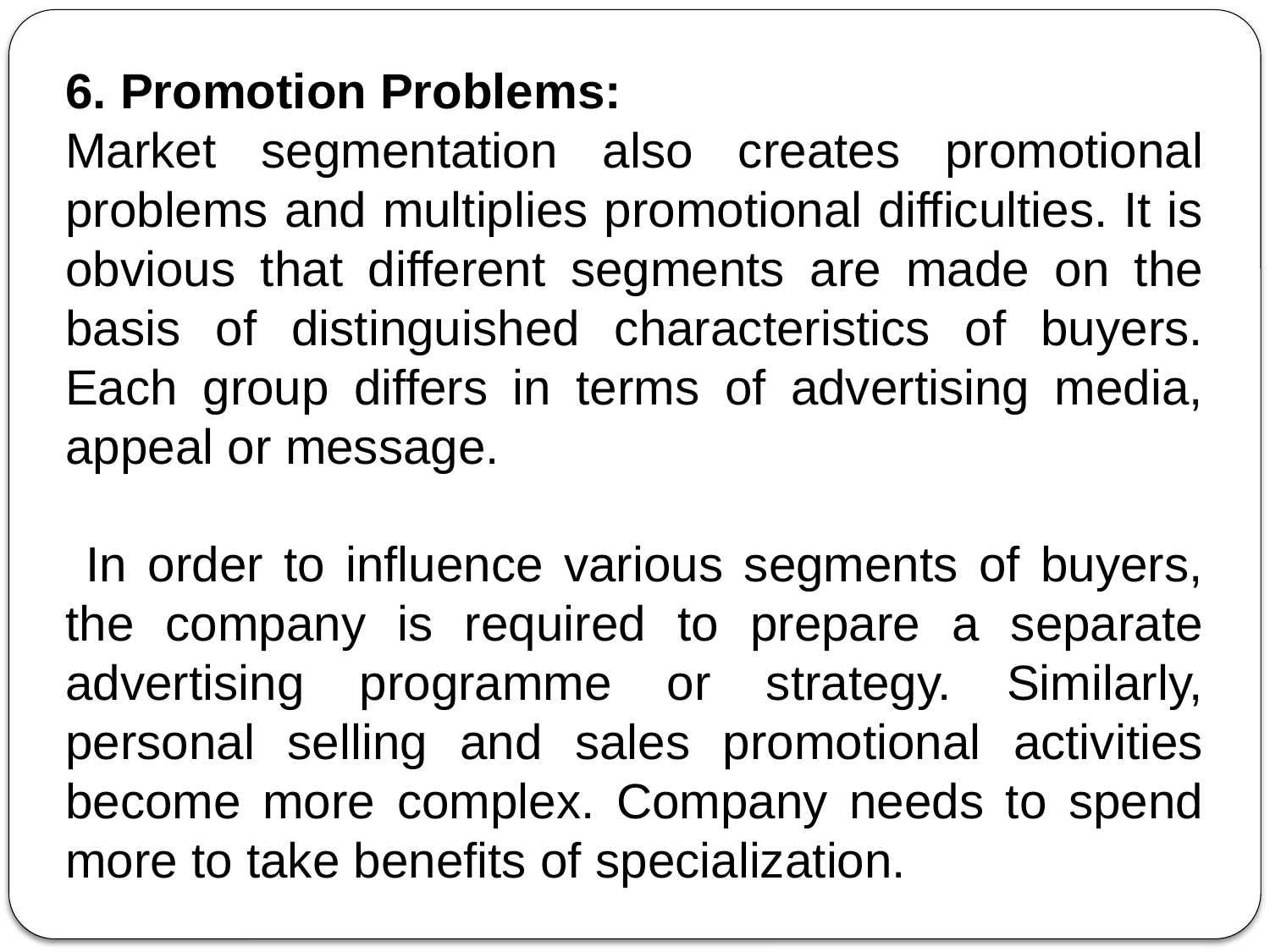

6. Promotion Problems:
Market segmentation also creates promotional problems and multiplies promotional difficulties. It is obvious that different segments are made on the basis of distinguished characteristics of buyers. Each group differs in terms of advertising media, appeal or message.

 In order to influence various segments of buyers, the company is required to prepare a separate advertising programme or strategy. Similarly, personal selling and sales promotional activities become more complex. Company needs to spend more to take benefits of specialization.